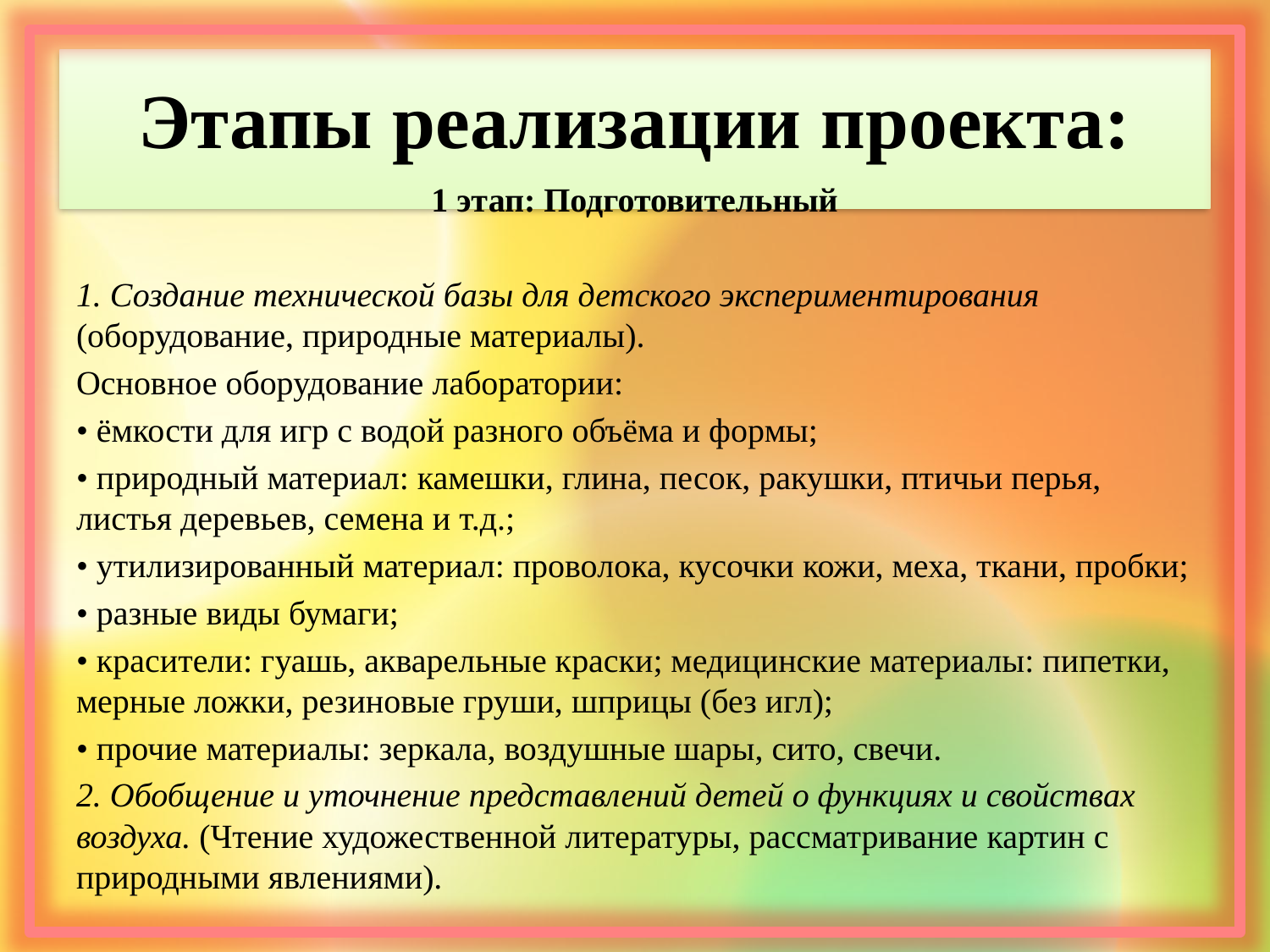

# Этапы реализации проекта:

1 этап: Подготовительный

1. Создание технической базы для детского экспериментирования (оборудование, природные материалы).
Основное оборудование лаборатории:
• ёмкости для игр с водой разного объёма и формы;
• природный материал: камешки, глина, песок, ракушки, птичьи перья, листья деревьев, семена и т.д.;
• утилизированный материал: проволока, кусочки кожи, меха, ткани, пробки;
• разные виды бумаги;
• красители: гуашь, акварельные краски; медицинские материалы: пипетки, мерные ложки, резиновые груши, шприцы (без игл);
• прочие материалы: зеркала, воздушные шары, сито, свечи.
2. Обобщение и уточнение представлений детей о функциях и свойствах воздуха. (Чтение художественной литературы, рассматривание картин с природными явлениями).